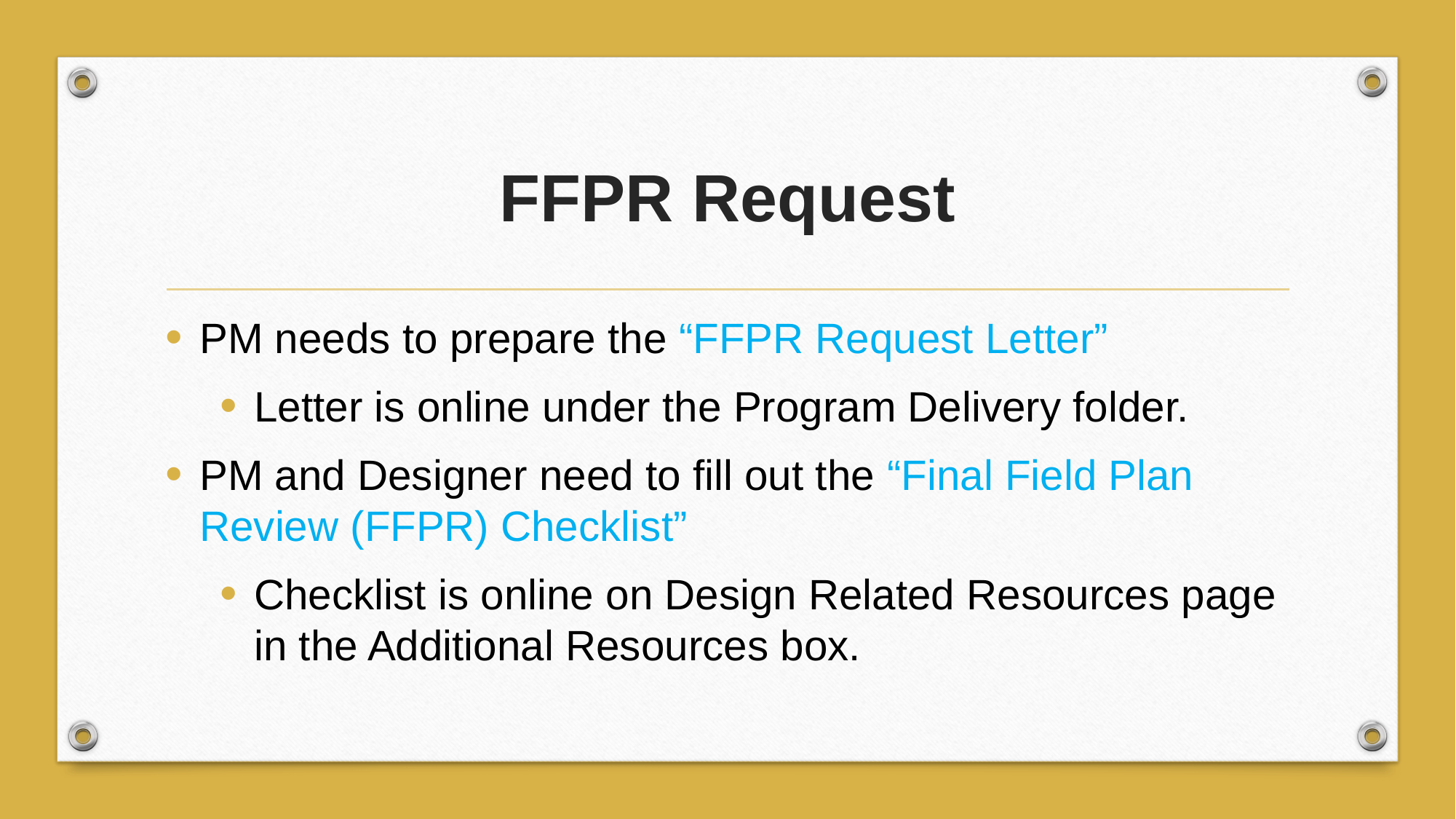

# FFPR Request
PM needs to prepare the “FFPR Request Letter”
Letter is online under the Program Delivery folder.
PM and Designer need to fill out the “Final Field Plan Review (FFPR) Checklist”
Checklist is online on Design Related Resources page in the Additional Resources box.